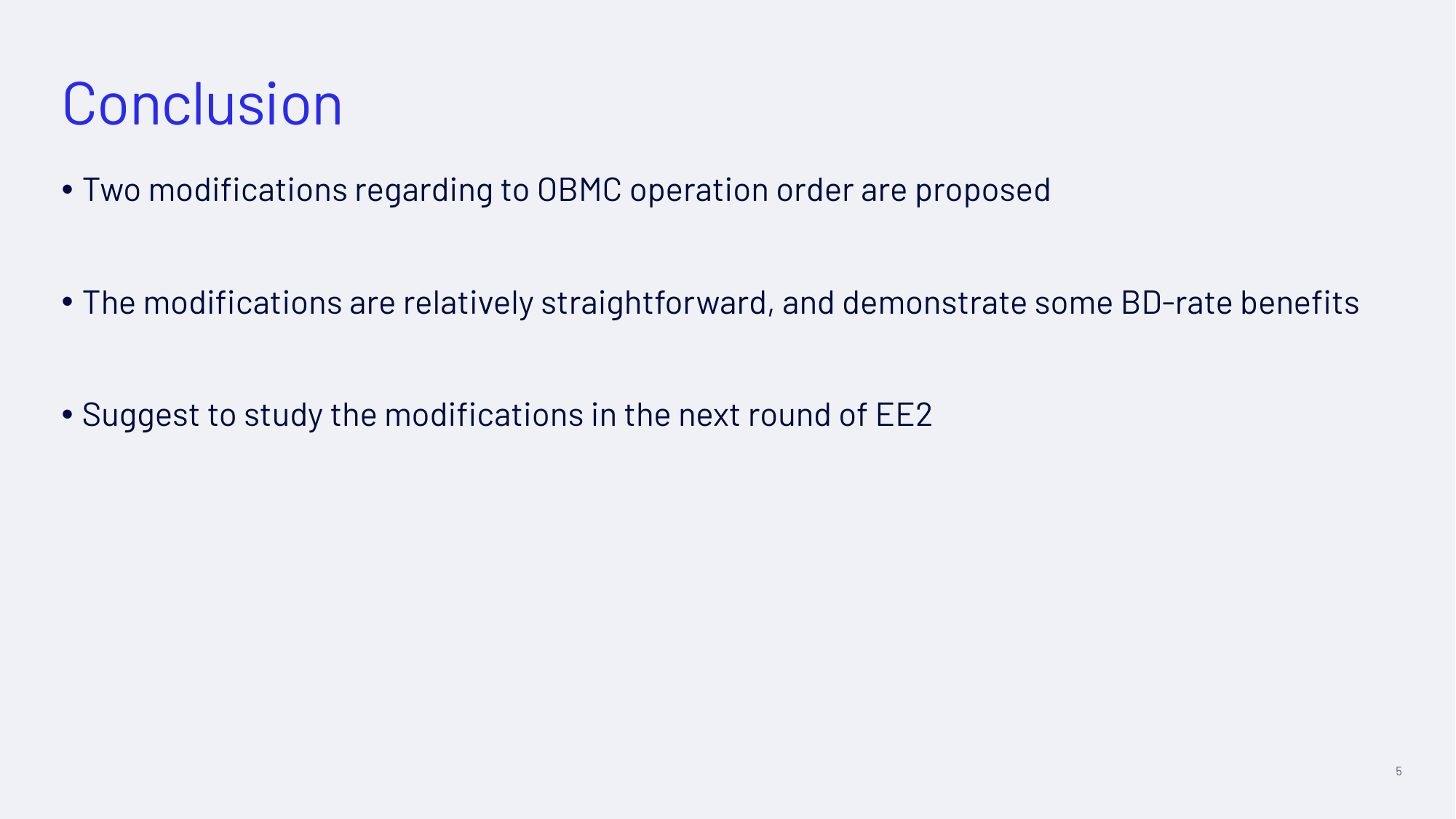

# Conclusion
Two modifications regarding to OBMC operation order are proposed

The modifications are relatively straightforward, and demonstrate some BD-rate benefits

Suggest to study the modifications in the next round of EE2